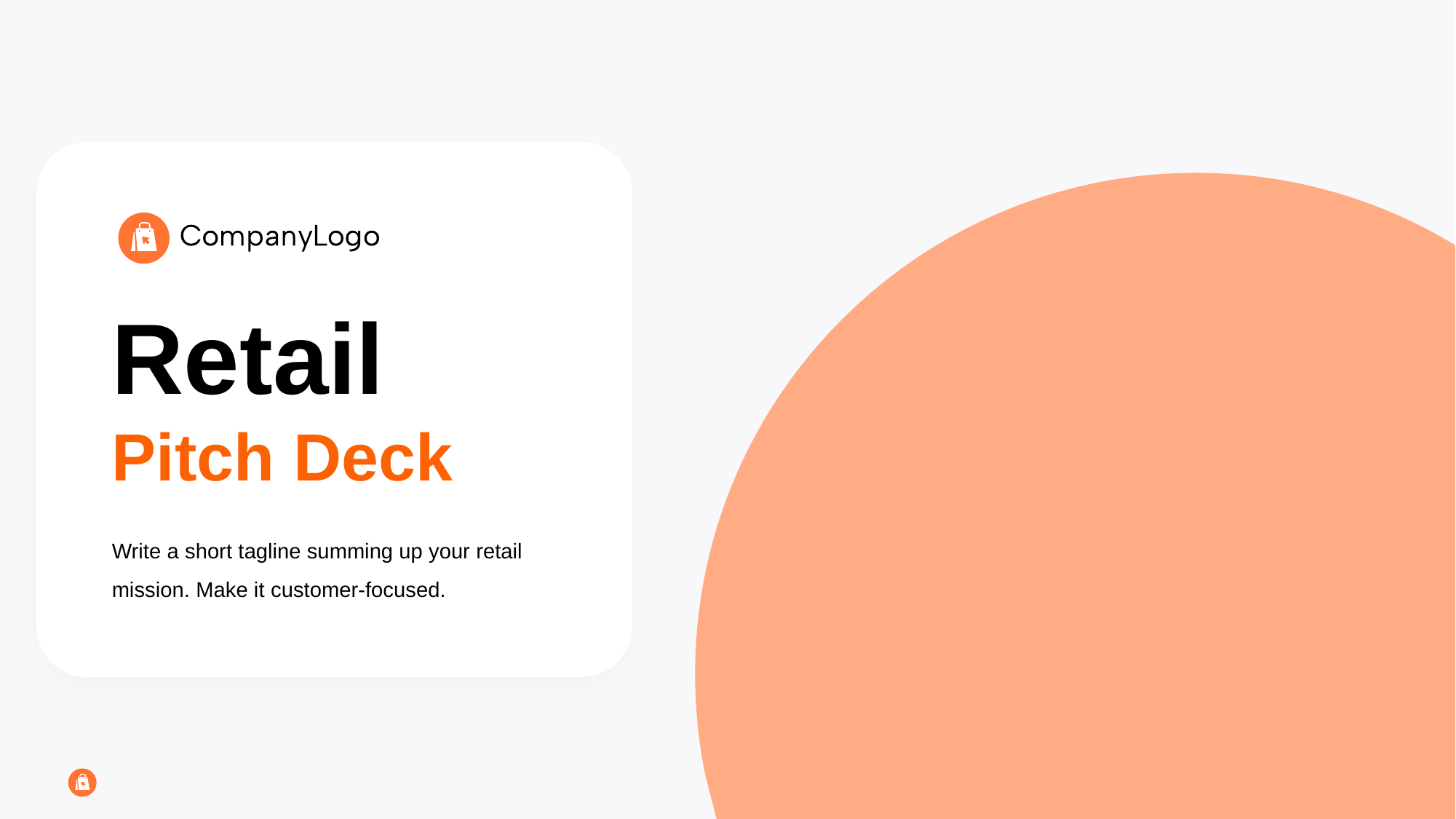

Retail
Pitch Deck
Write a short tagline summing up your retail mission. Make it customer-focused.